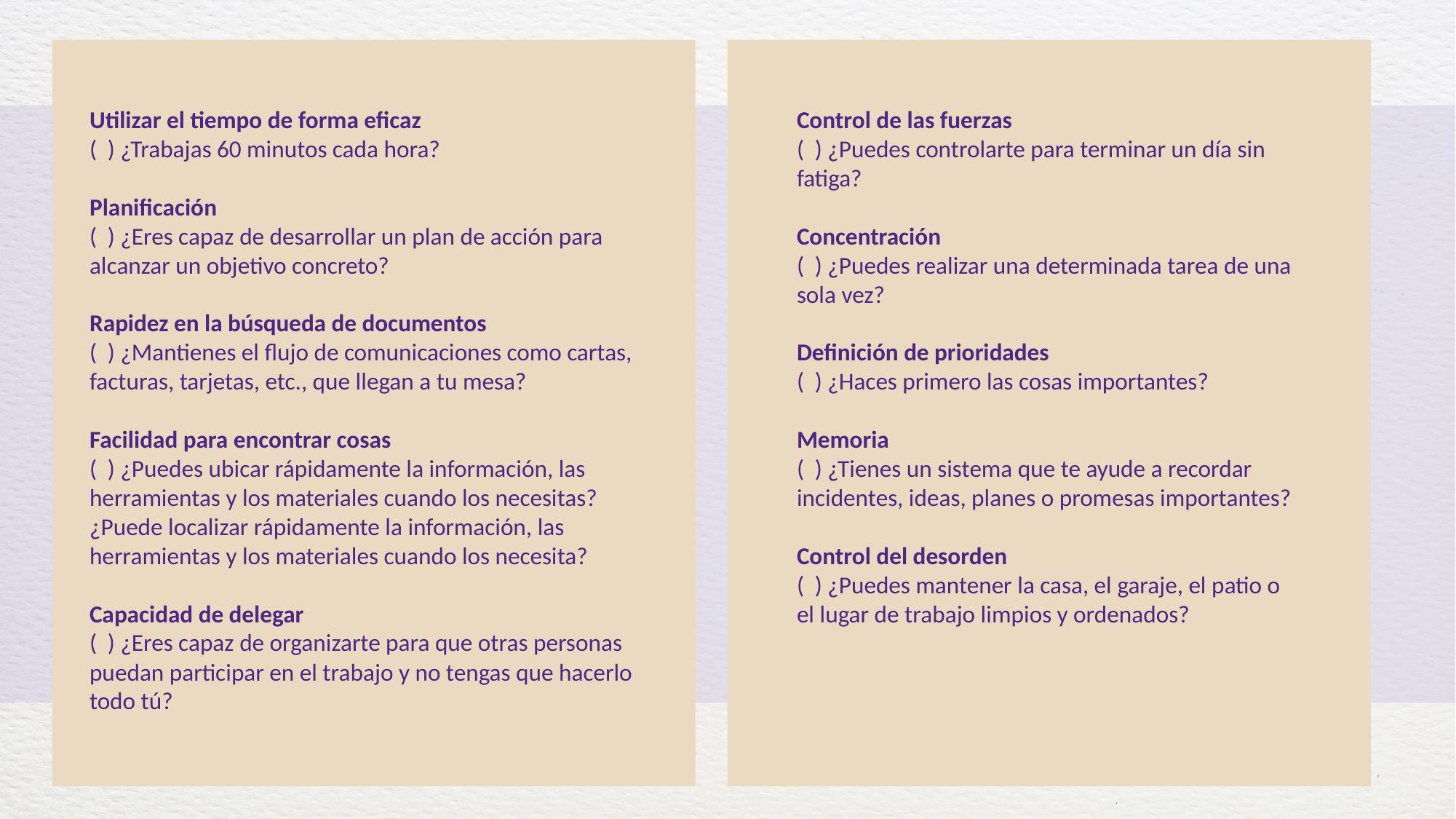

Utilizar el tiempo de forma eficaz
(  ) ¿Trabajas 60 minutos cada hora?

Planificación
(  ) ¿Eres capaz de desarrollar un plan de acción para alcanzar un objetivo concreto?

Rapidez en la búsqueda de documentos
(  ) ¿Mantienes el flujo de comunicaciones como cartas, facturas, tarjetas, etc., que llegan a tu mesa?

Facilidad para encontrar cosas
(  ) ¿Puedes ubicar rápidamente la información, las herramientas y los materiales cuando los necesitas?
¿Puede localizar rápidamente la información, las herramientas y los materiales cuando los necesita?

Capacidad de delegar
(  ) ¿Eres capaz de organizarte para que otras personas puedan participar en el trabajo y no tengas que hacerlo todo tú?
Control de las fuerzas
(  ) ¿Puedes controlarte para terminar un día sin fatiga?

Concentración
(  ) ¿Puedes realizar una determinada tarea de una sola vez?

Definición de prioridades
(  ) ¿Haces primero las cosas importantes?

Memoria
(  ) ¿Tienes un sistema que te ayude a recordar incidentes, ideas, planes o promesas importantes?

Control del desorden
(  ) ¿Puedes mantener la casa, el garaje, el patio o el lugar de trabajo limpios y ordenados?